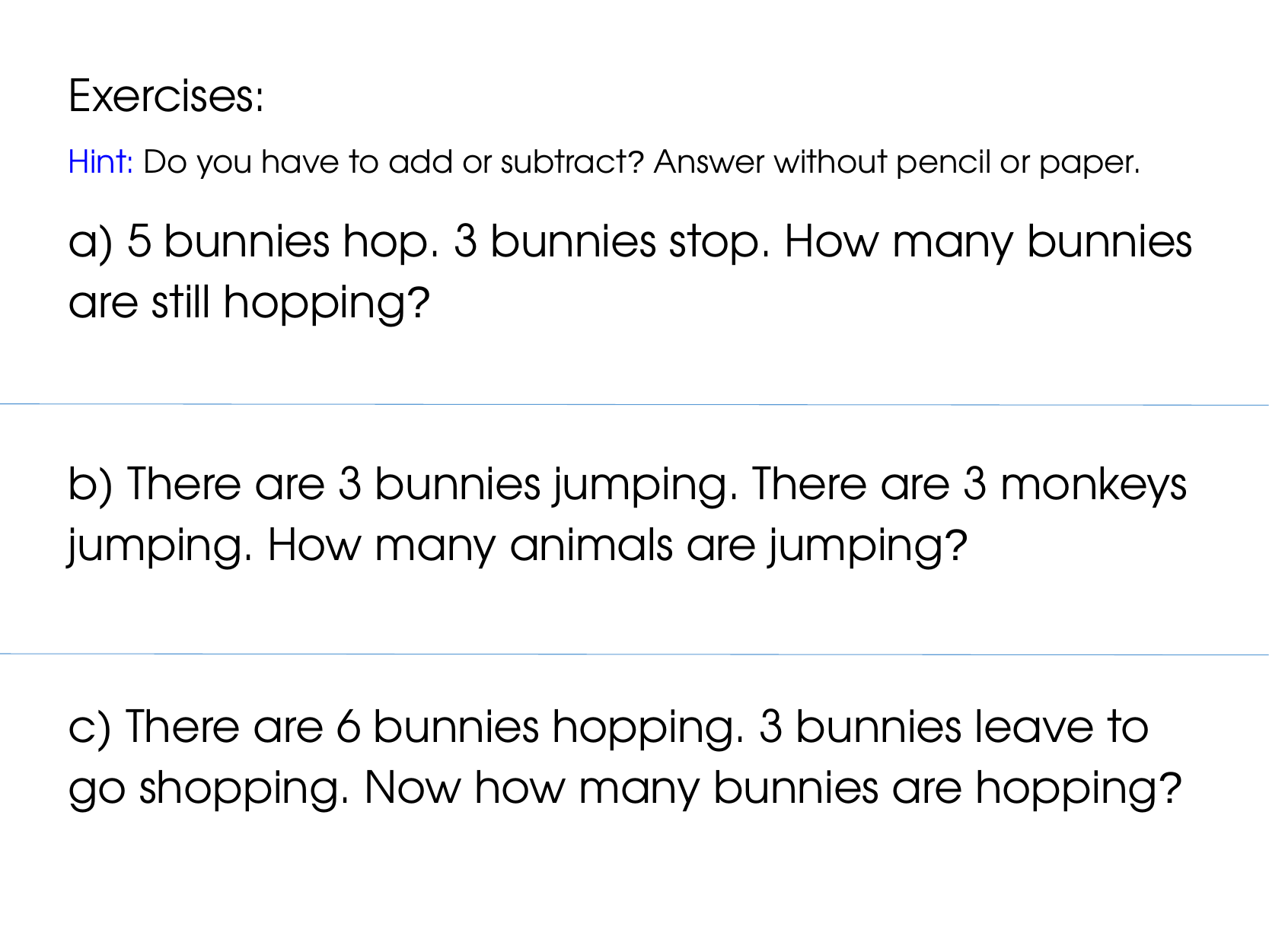

Exercises:
Hint: Do you have to add or subtract? Answer without pencil or paper.
a) 5 bunnies hop. 3 bunnies stop. How many bunnies
are still hopping?
b) There are 3 bunnies jumping. There are 3 monkeys
jumping. How many animals are jumping?
c) There are 6 bunnies hopping. 3 bunnies leave to
go shopping. Now how many bunnies are hopping?